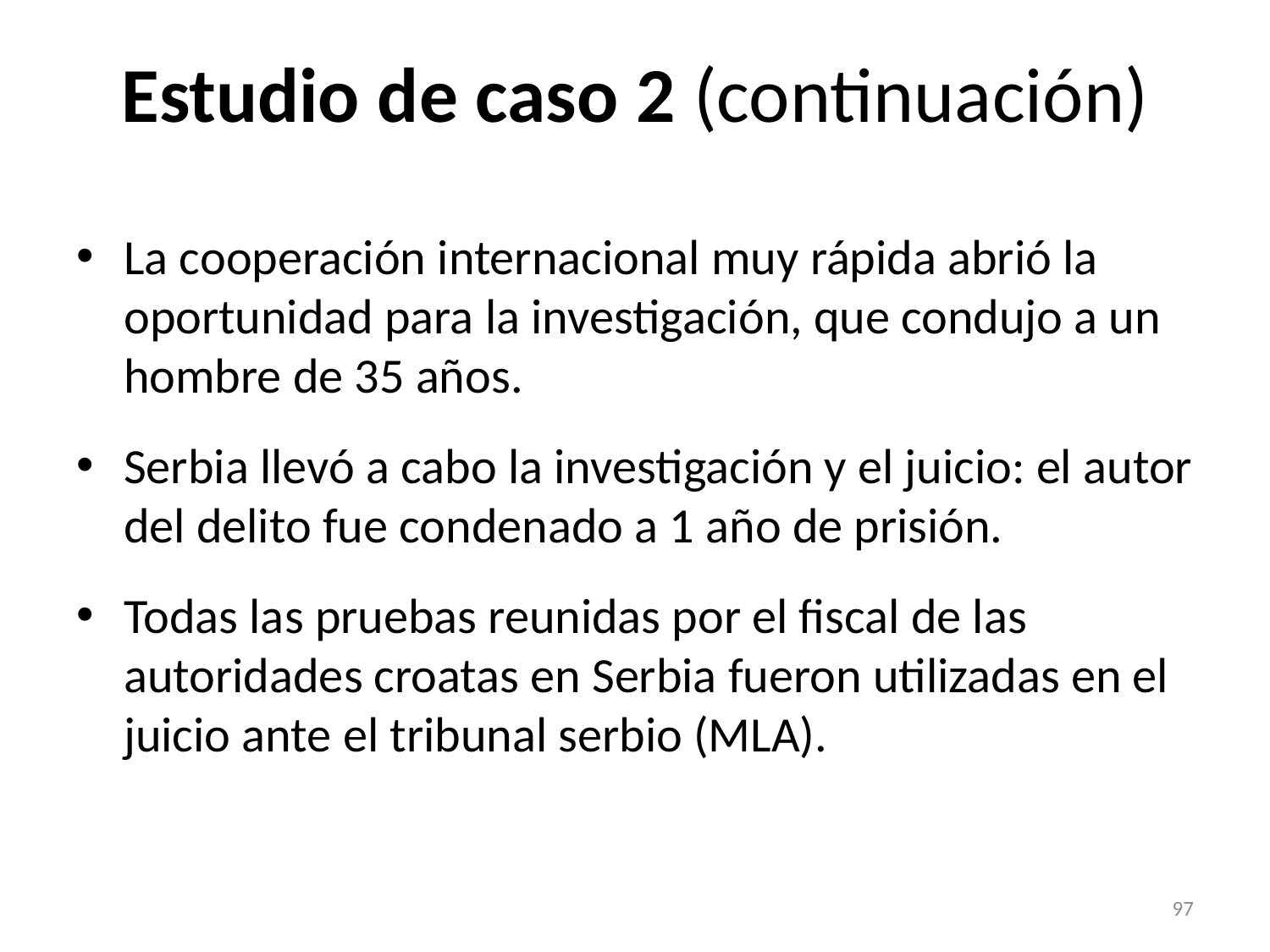

# Estudio de caso 2 (continuación)
La cooperación internacional muy rápida abrió la oportunidad para la investigación, que condujo a un hombre de 35 años.
Serbia llevó a cabo la investigación y el juicio: el autor del delito fue condenado a 1 año de prisión.
Todas las pruebas reunidas por el fiscal de las autoridades croatas en Serbia fueron utilizadas en el juicio ante el tribunal serbio (MLA).

97